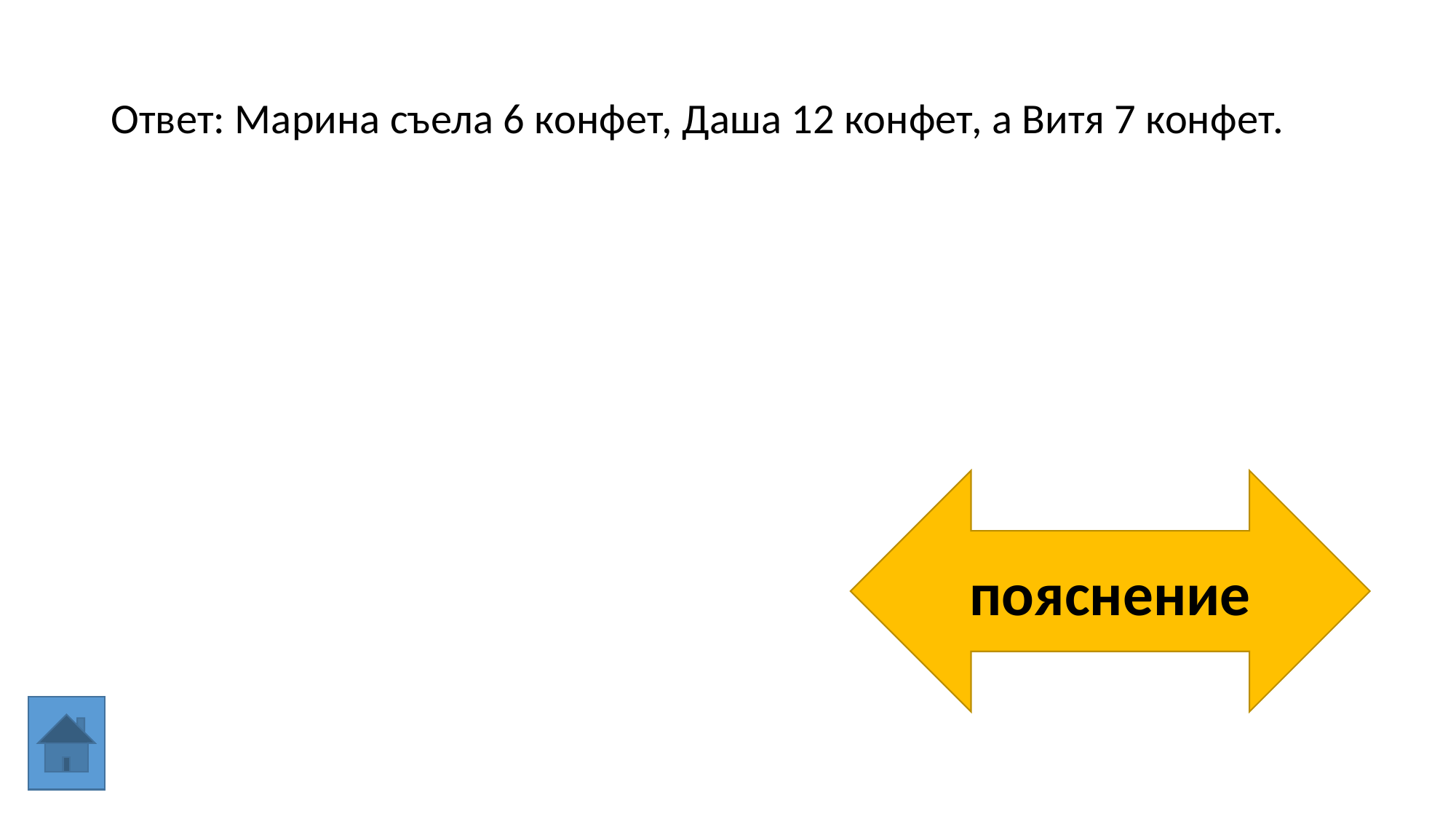

# Ответ: Марина съела 6 конфет, Даша 12 конфет, a Витя 7 конфет.

пояснение